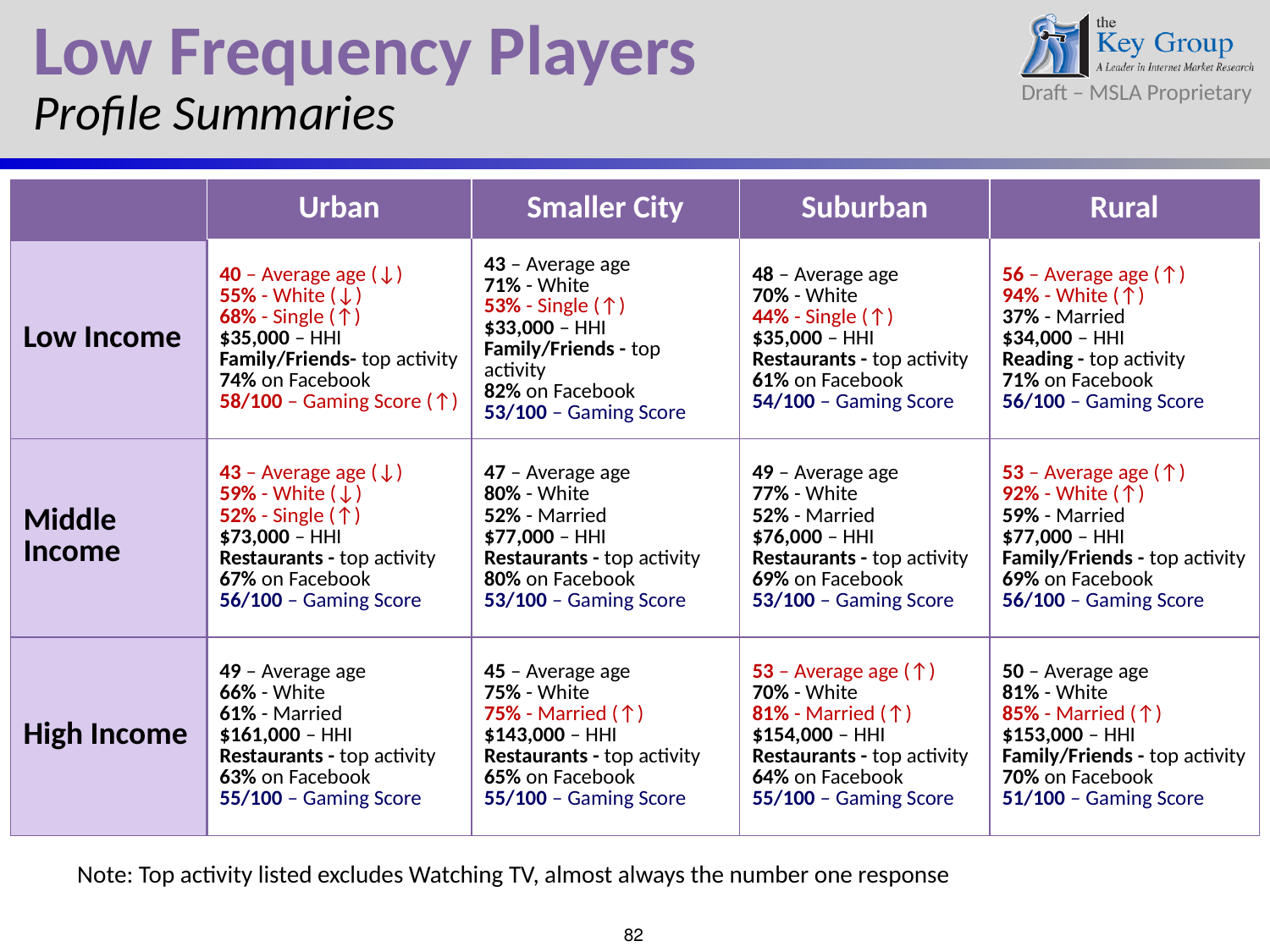

Low Frequency Players
Profile Summaries
|  | Urban | Smaller City | Suburban | Rural |
| --- | --- | --- | --- | --- |
| Low Income | 40 – Average age (↓) 55% - White (↓) 68% - Single (↑) $35,000 – HHI Family/Friends- top activity 74% on Facebook 58/100 – Gaming Score (↑) | 43 – Average age 71% - White 53% - Single (↑) $33,000 – HHI Family/Friends - top activity 82% on Facebook 53/100 – Gaming Score | 48 – Average age 70% - White 44% - Single (↑) $35,000 – HHI Restaurants - top activity 61% on Facebook 54/100 – Gaming Score | 56 – Average age (↑) 94% - White (↑) 37% - Married $34,000 – HHI Reading - top activity 71% on Facebook 56/100 – Gaming Score |
| Middle Income | 43 – Average age (↓) 59% - White (↓) 52% - Single (↑) $73,000 – HHI Restaurants - top activity 67% on Facebook 56/100 – Gaming Score | 47 – Average age 80% - White 52% - Married $77,000 – HHI Restaurants - top activity 80% on Facebook 53/100 – Gaming Score | 49 – Average age 77% - White 52% - Married $76,000 – HHI Restaurants - top activity 69% on Facebook 53/100 – Gaming Score | 53 – Average age (↑) 92% - White (↑) 59% - Married $77,000 – HHI Family/Friends - top activity 69% on Facebook 56/100 – Gaming Score |
| High Income | 49 – Average age 66% - White 61% - Married $161,000 – HHI Restaurants - top activity 63% on Facebook 55/100 – Gaming Score | 45 – Average age 75% - White 75% - Married (↑) $143,000 – HHI Restaurants - top activity 65% on Facebook 55/100 – Gaming Score | 53 – Average age (↑) 70% - White 81% - Married (↑) $154,000 – HHI Restaurants - top activity 64% on Facebook 55/100 – Gaming Score | 50 – Average age 81% - White 85% - Married (↑) $153,000 – HHI Family/Friends - top activity 70% on Facebook 51/100 – Gaming Score |
Note: Top activity listed excludes Watching TV, almost always the number one response